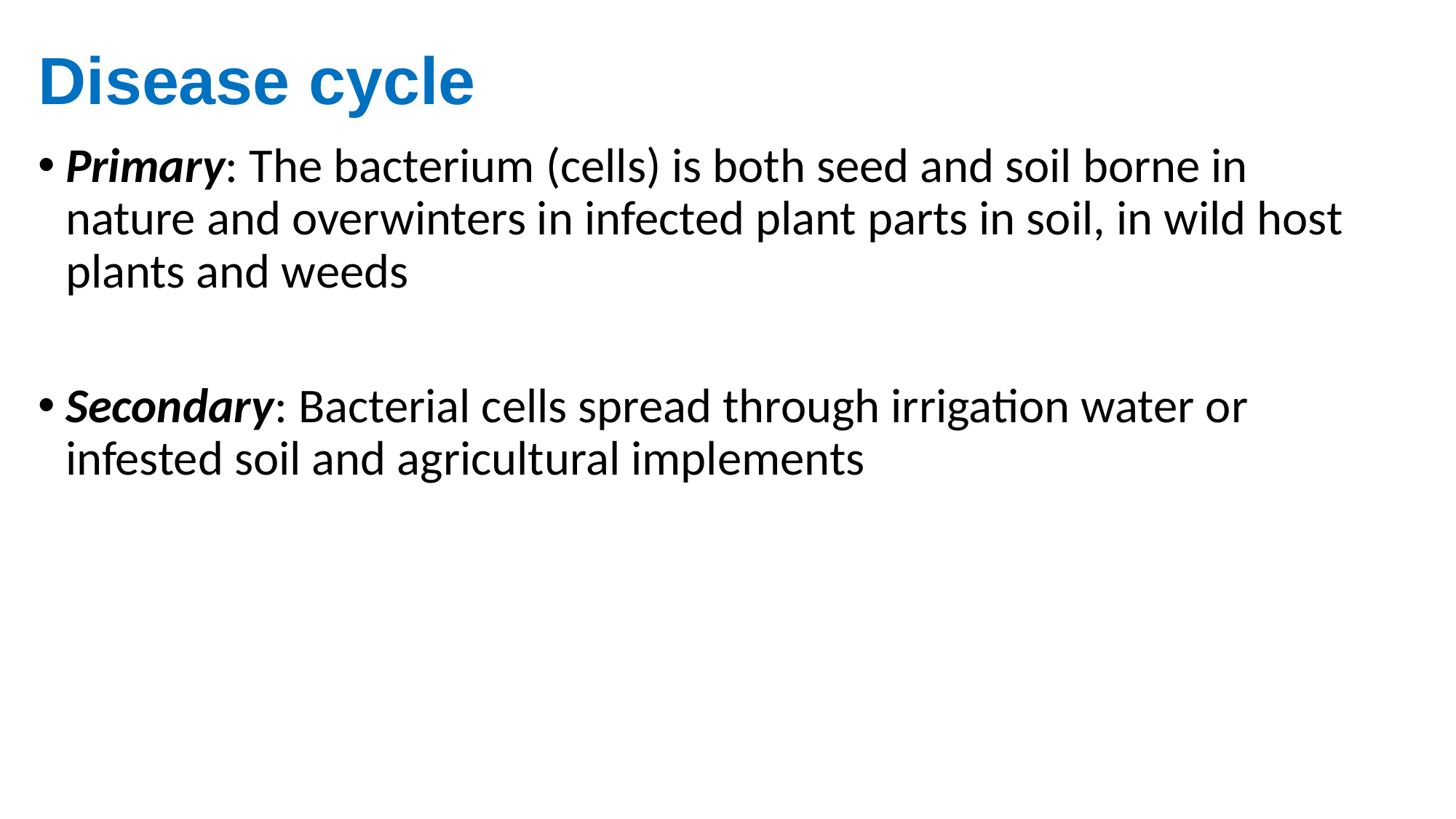

# Disease cycle
Primary: The bacterium (cells) is both seed and soil borne in nature and overwinters in infected plant parts in soil, in wild host plants and weeds

Secondary: Bacterial cells spread through irrigation water or infested soil and agricultural implements